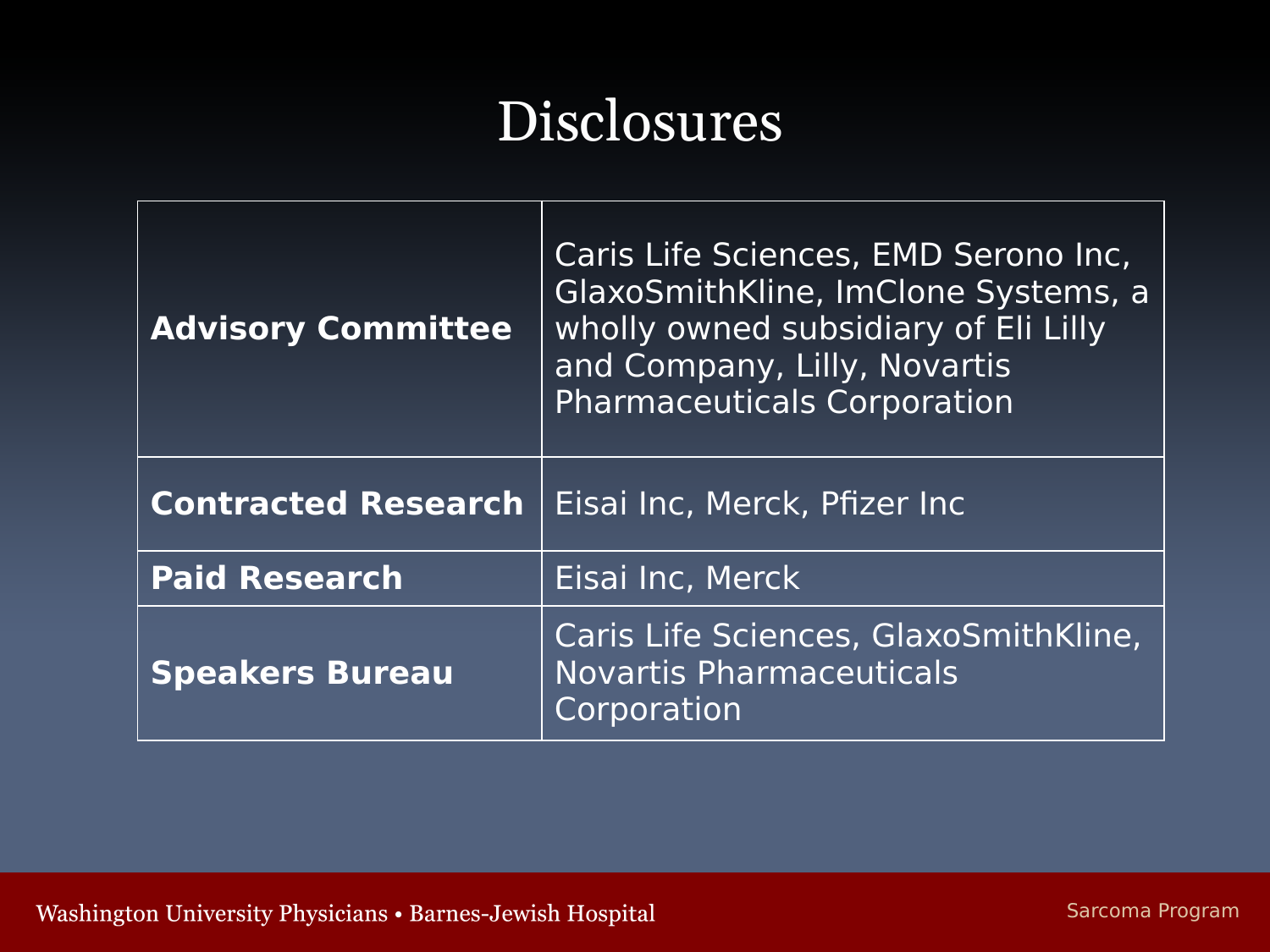

# Disclosures
| Advisory Committee | Caris Life Sciences, EMD Serono Inc, GlaxoSmithKline, ImClone Systems, a wholly owned subsidiary of Eli Lilly and Company, Lilly, Novartis Pharmaceuticals Corporation |
| --- | --- |
| Contracted Research | Eisai Inc, Merck, Pfizer Inc |
| Paid Research | Eisai Inc, Merck |
| Speakers Bureau | Caris Life Sciences, GlaxoSmithKline, Novartis Pharmaceuticals Corporation |